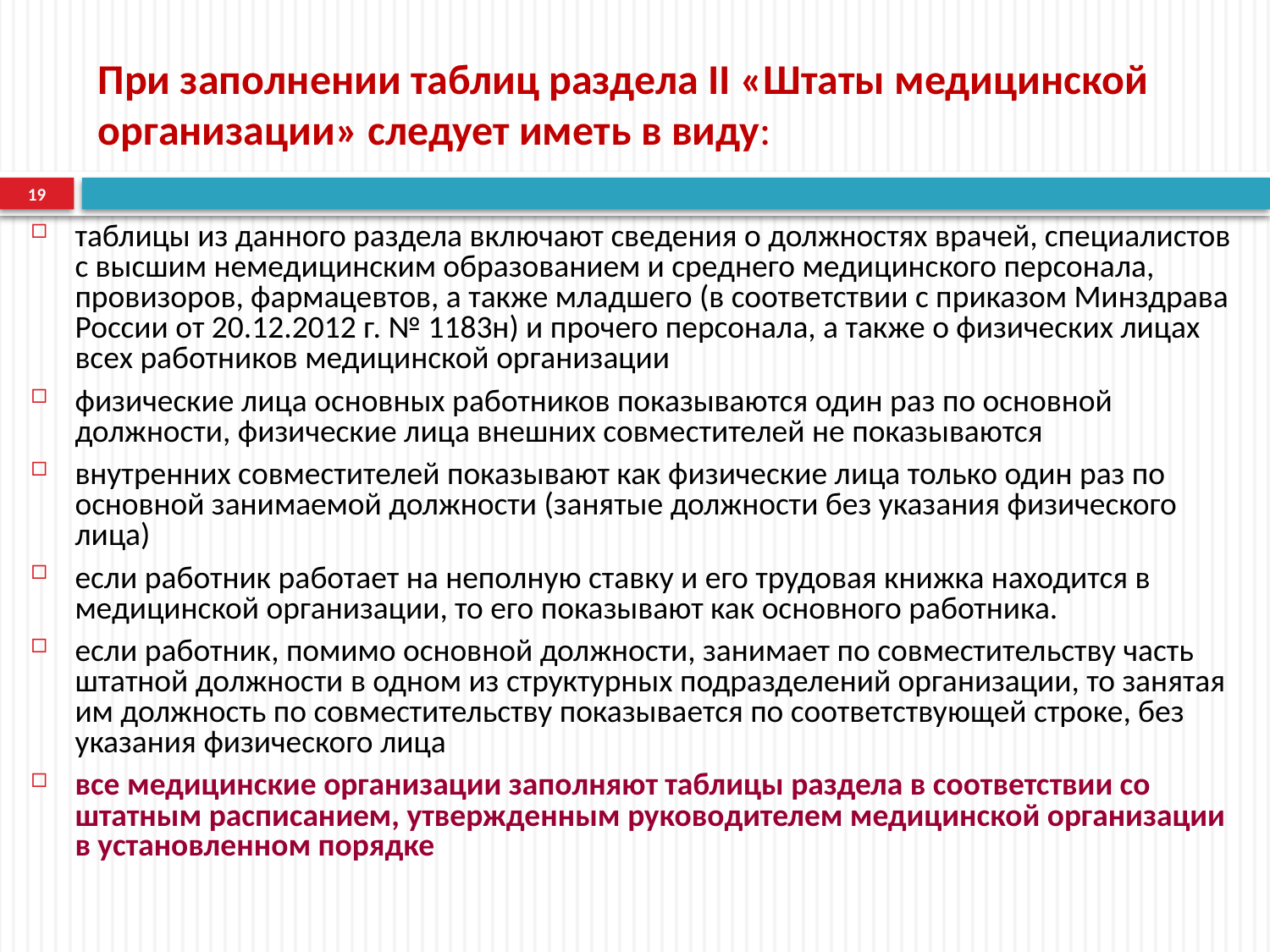

При заполнении таблиц раздела II «Штаты медицинской организации» следует иметь в виду:
19
таблицы из данного раздела включают сведения о должностях врачей, специалистов с высшим немедицинским образованием и среднего медицинского персонала, провизоров, фармацевтов, а также младшего (в соответствии с приказом Минздрава России от 20.12.2012 г. № 1183н) и прочего персонала, а также о физических лицах всех работников медицинской организации
физические лица основных работников показываются один раз по основной должности, физические лица внешних совместителей не показываются
внутренних совместителей показывают как физические лица только один раз по основной занимаемой должности (занятые должности без указания физического лица)
если работник работает на неполную ставку и его трудовая книжка находится в медицинской организации, то его показывают как основного работника.
если работник, помимо основной должности, занимает по совместительству часть штатной должности в одном из структурных подразделений организации, то занятая им должность по совместительству показывается по соответствующей строке, без указания физического лица
все медицинские организации заполняют таблицы раздела в соответствии со штатным расписанием, утвержденным руководителем медицинской организации в установленном порядке